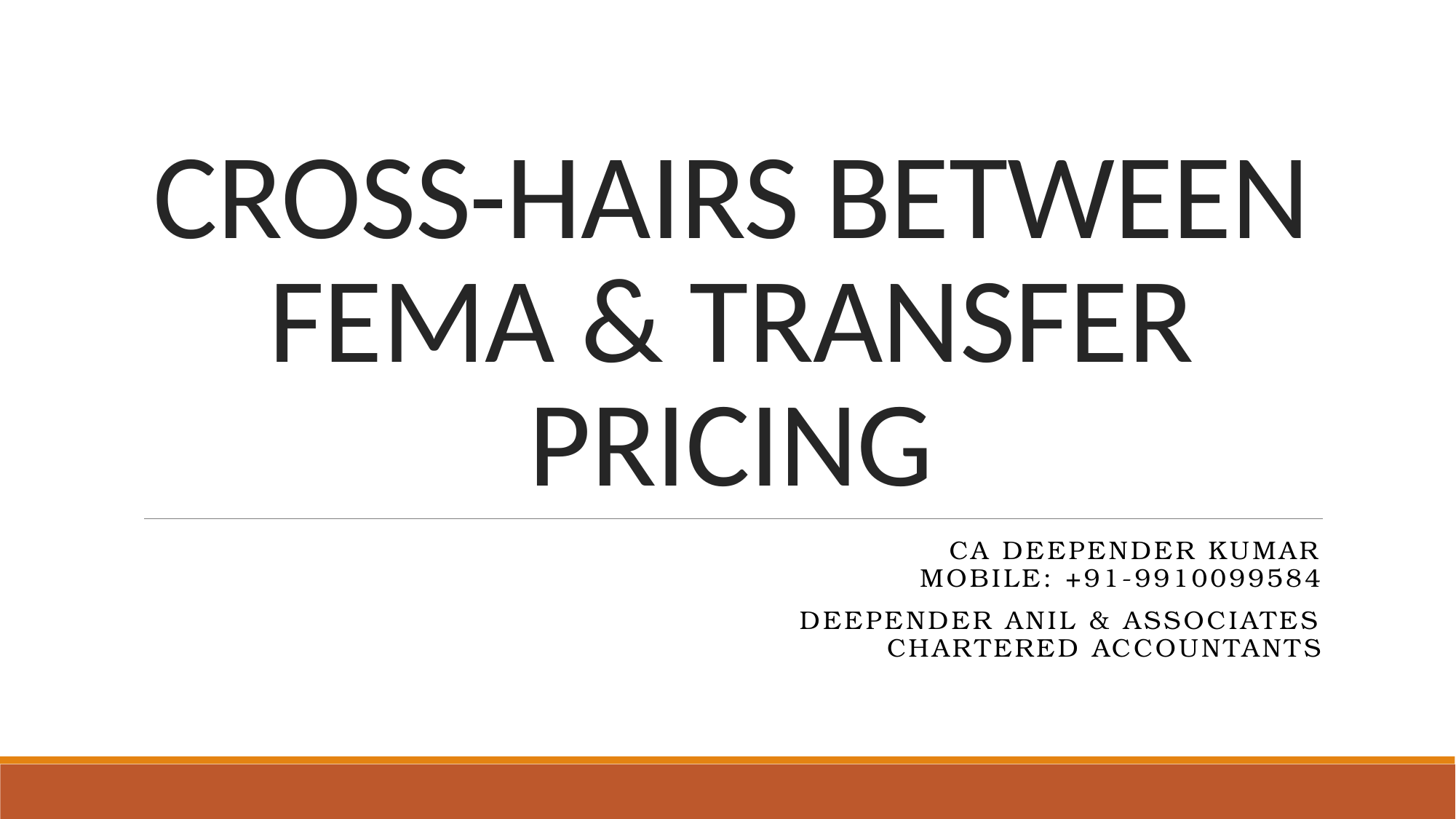

# CROSS-HAIRS BETWEEN FEMA & TRANSFER PRICING
CA Deepender Kumar
Mobile: +91-9910099584
Deepender Anil & Associates
Chartered Accountants